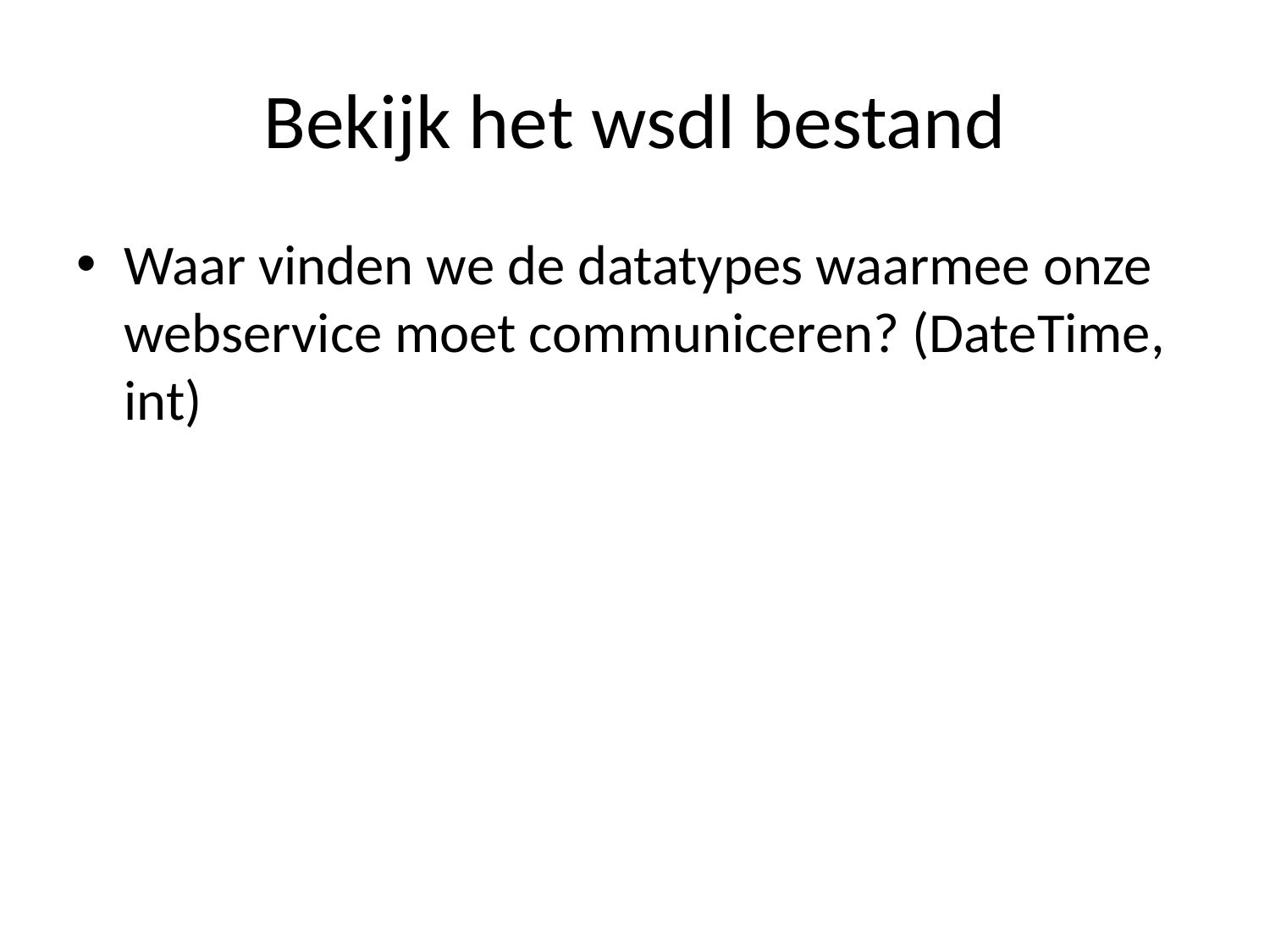

# Bekijk het wsdl bestand
Waar vinden we de datatypes waarmee onze webservice moet communiceren? (DateTime, int)